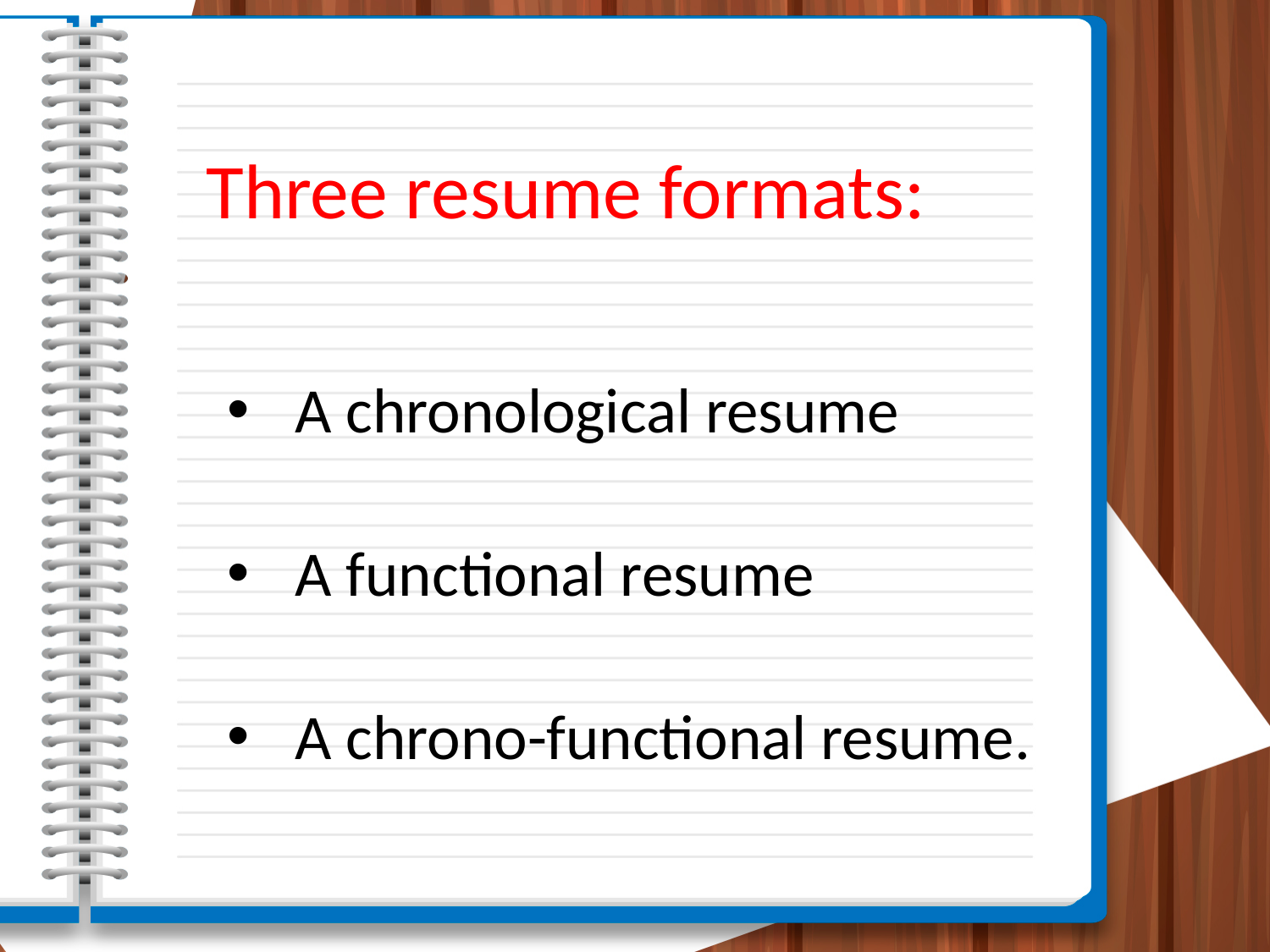

# Three resume formats:
   A chronological resume

   A functional resume

   A chrono-functional resume.